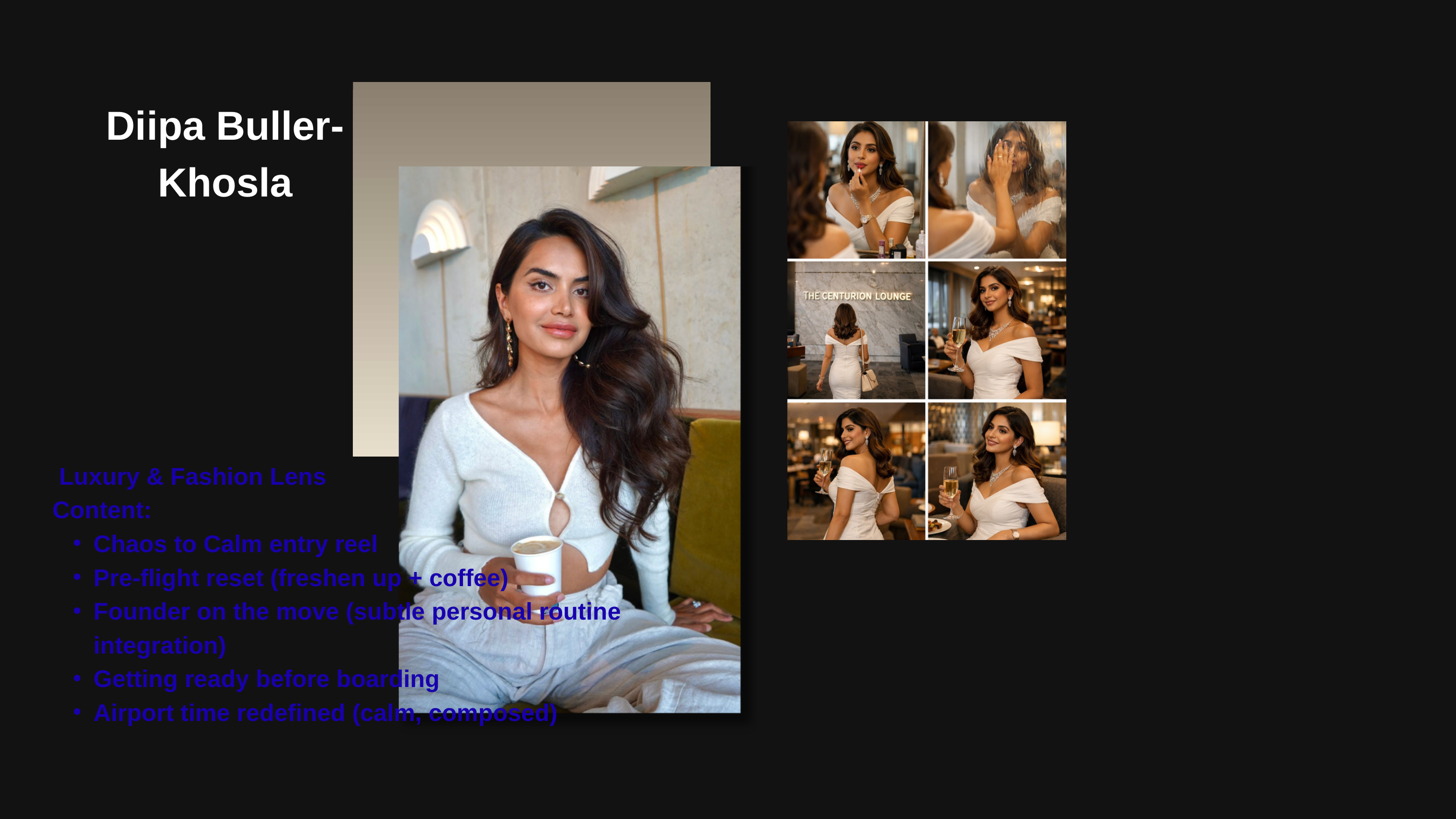

Diipa Buller-Khosla

 Luxury & Fashion Lens
Content:
Chaos to Calm entry reel
Pre-flight reset (freshen up + coffee)
Founder on the move (subtle personal routine integration)
Getting ready before boarding
Airport time redefined (calm, composed)